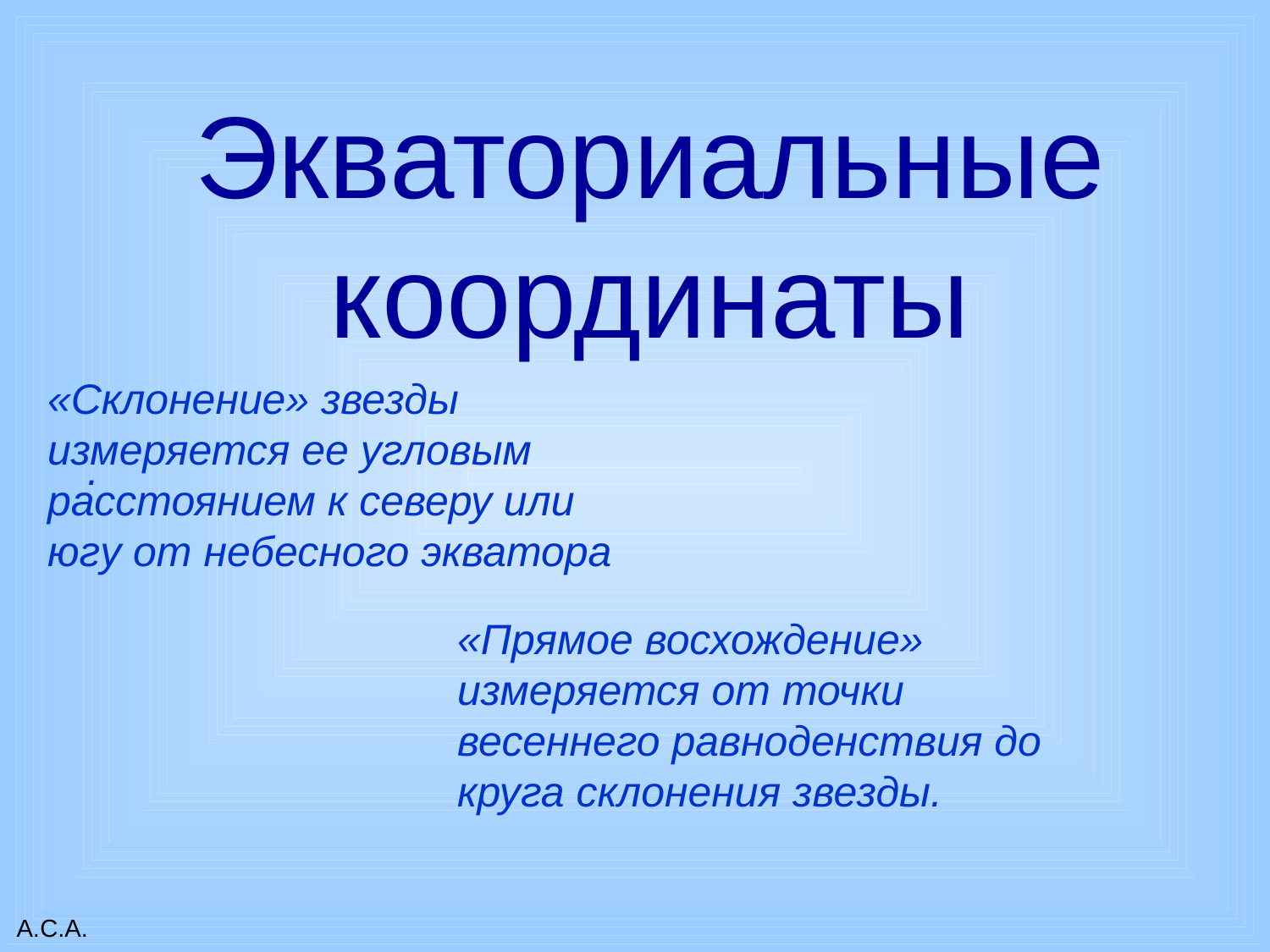

Экваториальные координаты
«Склонение» звезды измеряется ее угловым расстоянием к северу или югу от небесного экватора
.
«Прямое восхождение» измеряется от точки весеннего равноденствия до круга склонения звезды.
А.С.А.